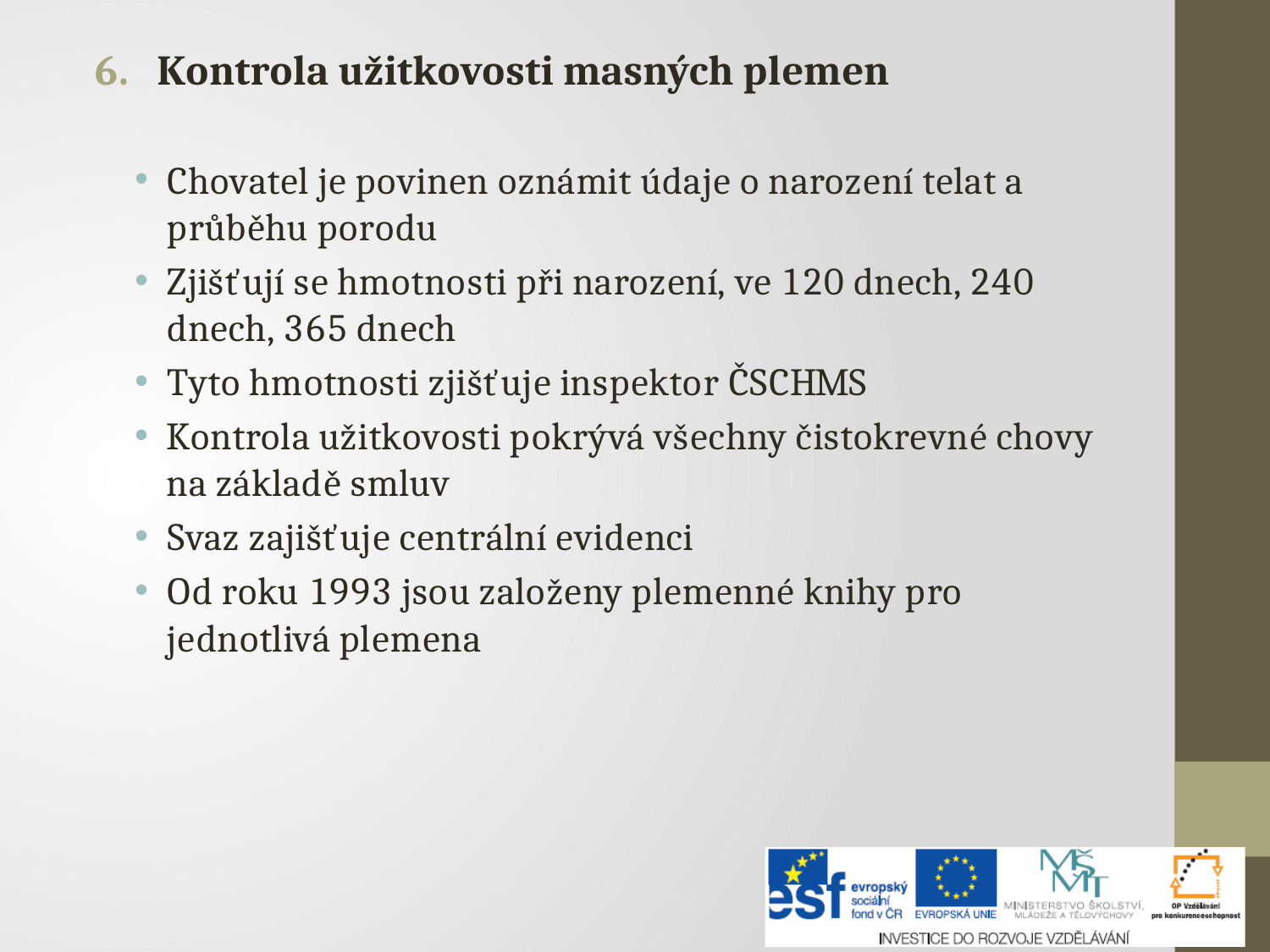

Kontrola užitkovosti masných plemen

Chovatel je povinen oznámit údaje o narození telat a průběhu porodu
Zjišťují se hmotnosti při narození, ve 120 dnech, 240 dnech, 365 dnech
Tyto hmotnosti zjišťuje inspektor ČSCHMS
Kontrola užitkovosti pokrývá všechny čistokrevné chovy na základě smluv
Svaz zajišťuje centrální evidenci
Od roku 1993 jsou založeny plemenné knihy pro jednotlivá plemena